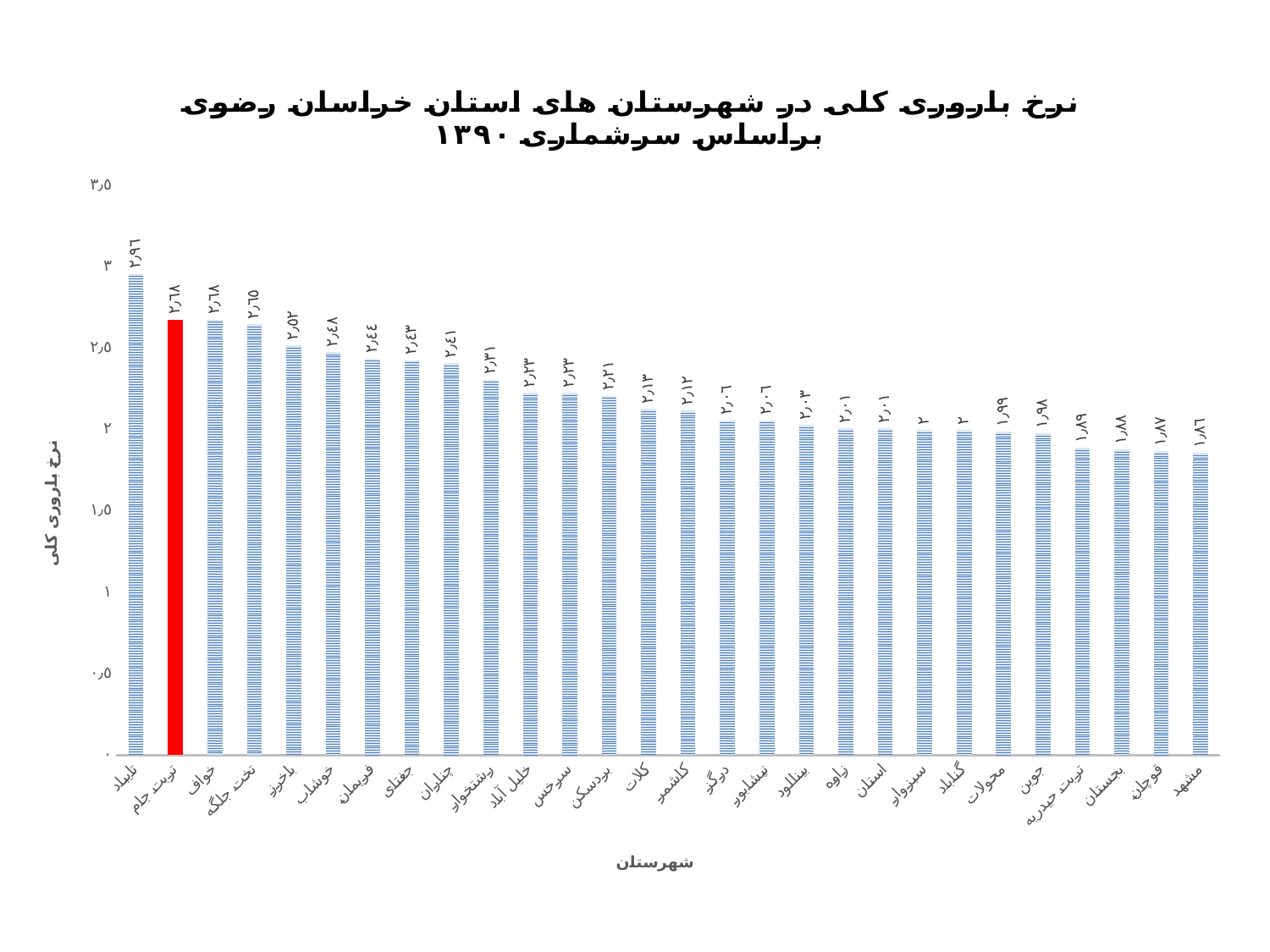

### Chart: نرخ باروری کلی در شهرستان های استان خراسان رضوی براساس سرشماری ۱۳۹۰

| Category |  |
|---|---|
| تایباد | 2.96 |
| تربت جام | 2.68 |
| خواف | 2.68 |
| تخت جلگه | 2.65 |
| باخرز | 2.52 |
| خوشاب | 2.48 |
| فریمان | 2.44 |
| جغتای | 2.43 |
| چناران | 2.41 |
| رشتخوار | 2.31 |
| خلیل آباد | 2.23 |
| سرخس | 2.23 |
| بردسکن | 2.21 |
| کلات | 2.13 |
| کاشمر | 2.12 |
| درگز | 2.06 |
| نیشابور | 2.06 |
| بینالود | 2.03 |
| زاوه | 2.01 |
| استان | 2.01 |
| سبزوار | 2.0 |
| گناباد | 2.0 |
| محولات | 1.99 |
| جوین | 1.98 |
| تربت حیدریه | 1.89 |
| بجستان | 1.88 |
| قوچان | 1.87 |
| مشهد | 1.86 |